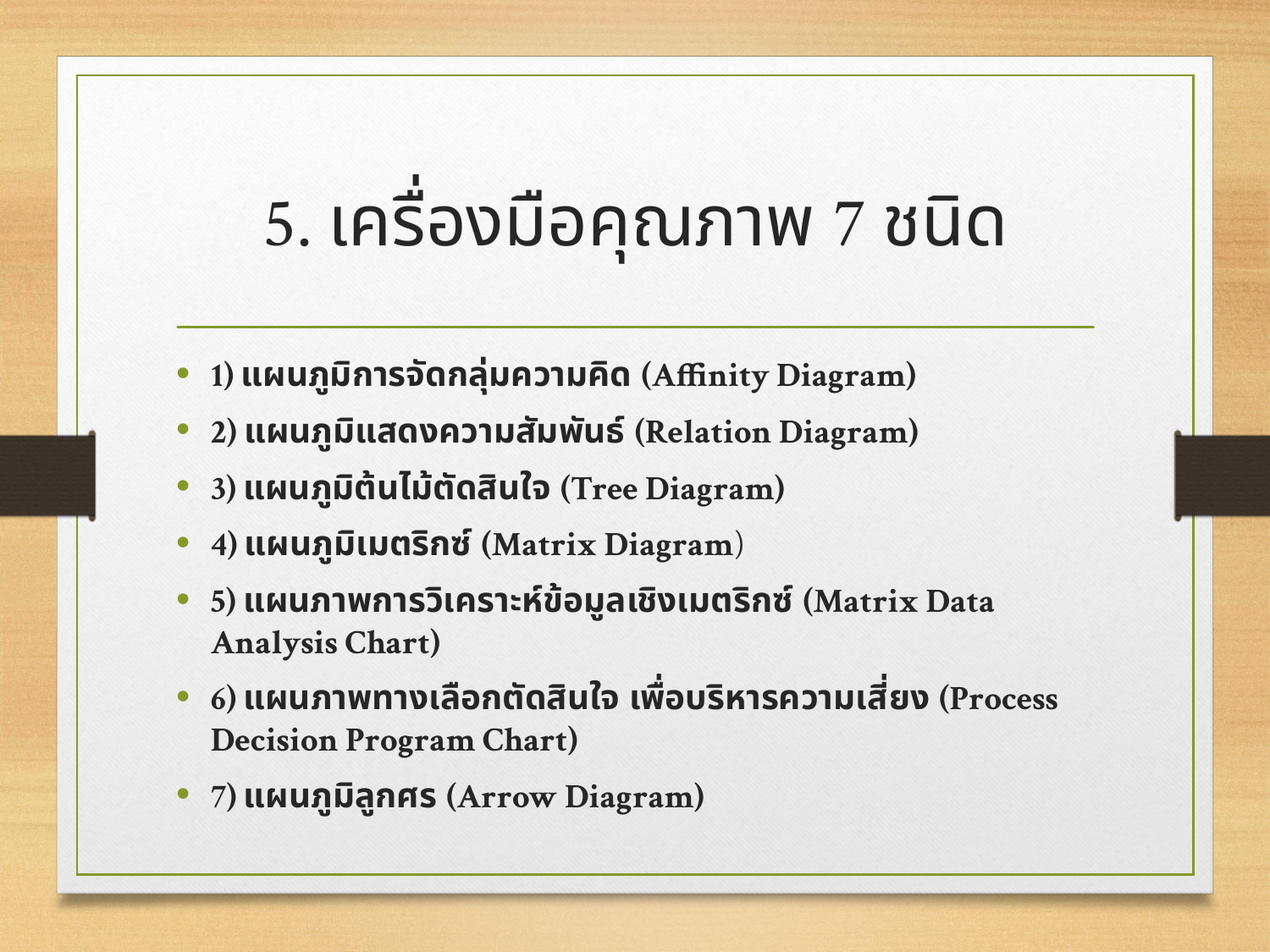

# 5. เครื่องมือคุณภาพ 7 ชนิด
1) แผนภูมิการจัดกลุ่มความคิด (Affinity Diagram)
2) แผนภูมิแสดงความสัมพันธ์ (Relation Diagram)
3) แผนภูมิต้นไม้ตัดสินใจ (Tree Diagram)
4) แผนภูมิเมตริกซ์ (Matrix Diagram)
5) แผนภาพการวิเคราะห์ข้อมูลเชิงเมตริกซ์ (Matrix Data Analysis Chart)
6) แผนภาพทางเลือกตัดสินใจ เพื่อบริหารความเสี่ยง (Process Decision Program Chart)
7) แผนภูมิลูกศร (Arrow Diagram)